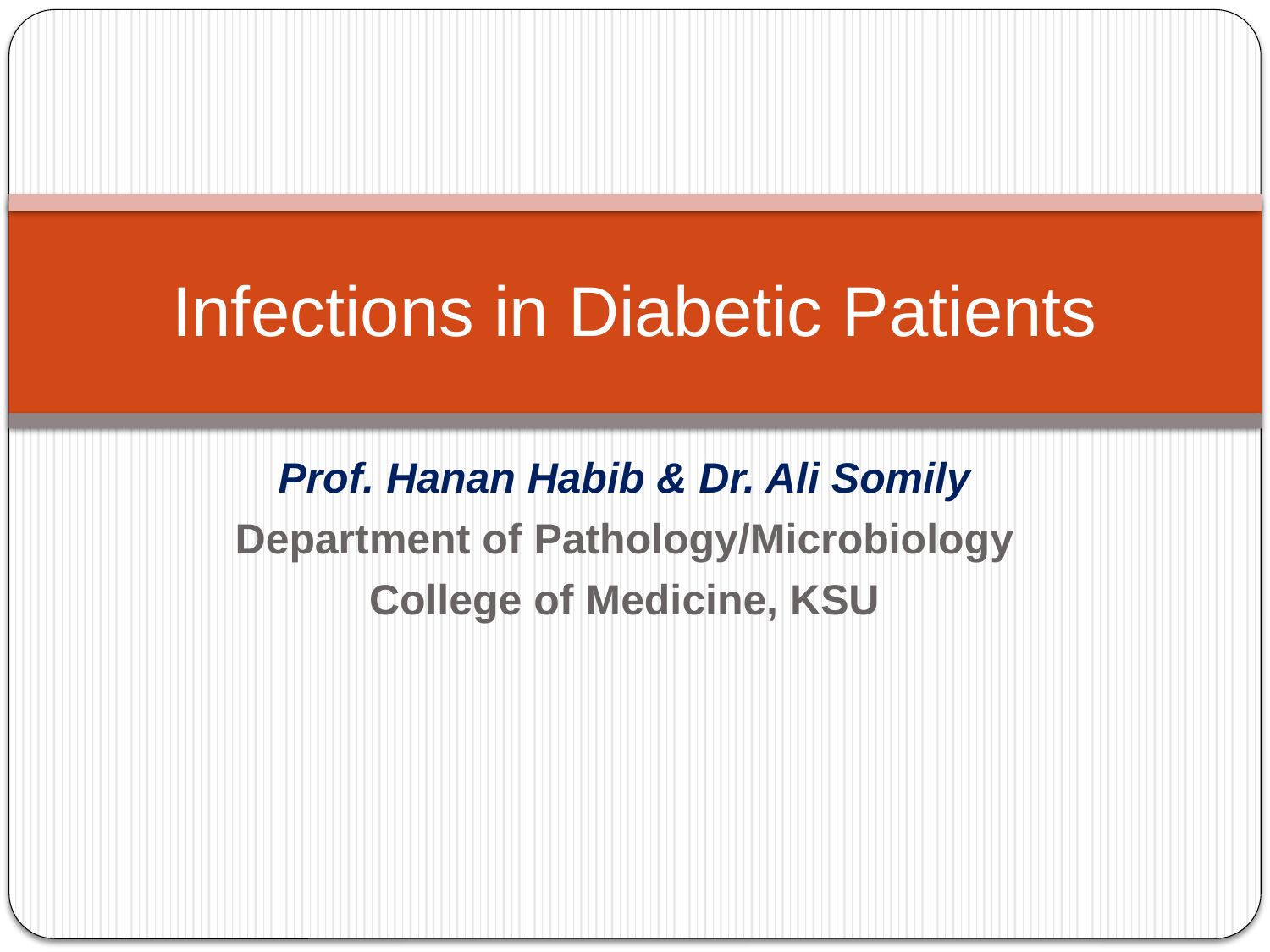

# Infections in Diabetic Patients
Prof. Hanan Habib & Dr. Ali Somily
Department of Pathology/Microbiology
College of Medicine, KSU